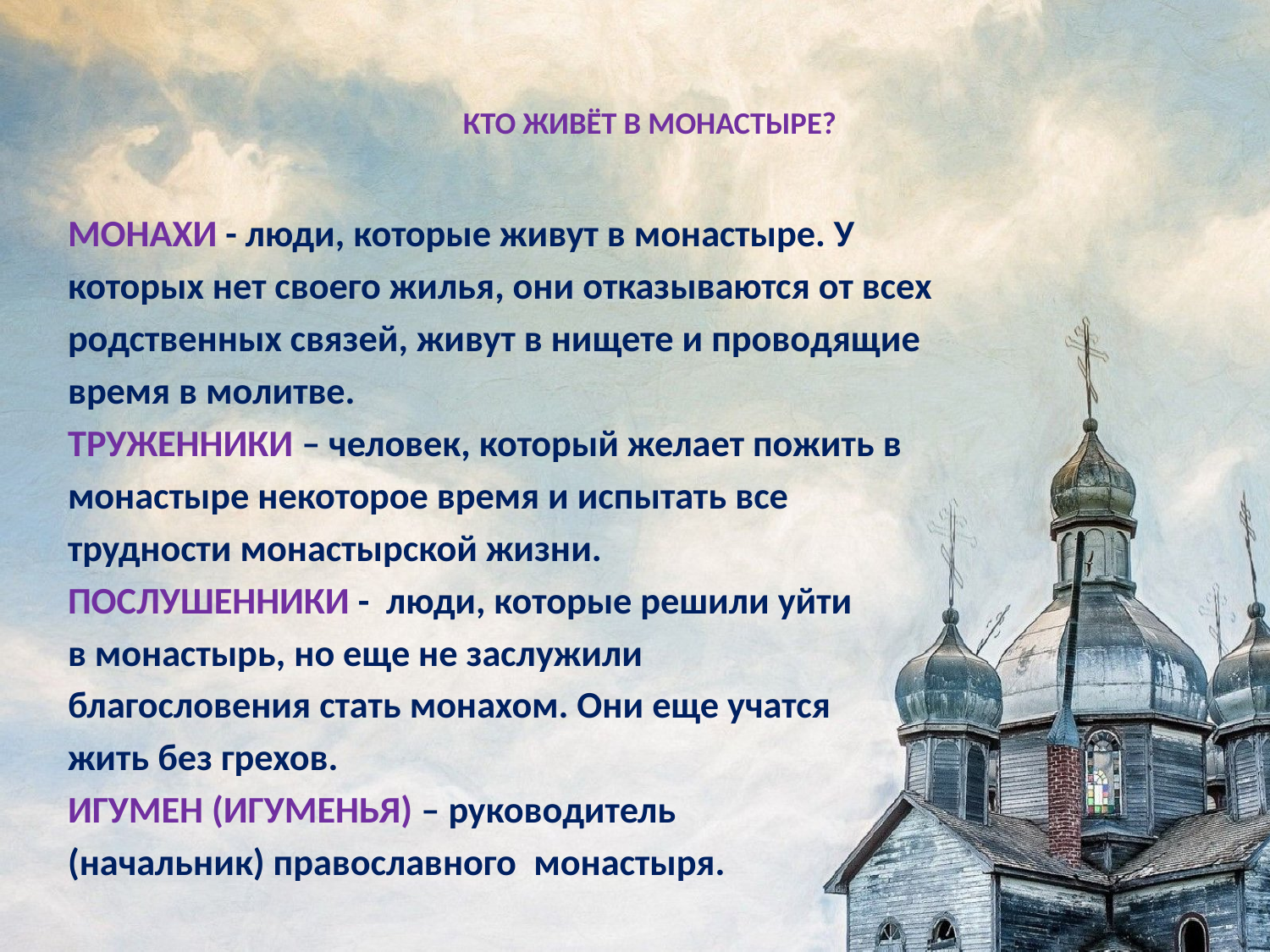

# КТО ЖИВЁТ В МОНАСТЫРЕ?

МОНАХИ - люди, которые живут в монастыре. У
которых нет своего жилья, они отказываются от всех
родственных связей, живут в нищете и проводящие
время в молитве.
ТРУЖЕННИКИ – человек, который желает пожить в
монастыре некоторое время и испытать все
трудности монастырской жизни.
ПОСЛУШЕННИКИ -  люди, которые решили уйти
в монастырь, но еще не заслужили
благословения стать монахом. Они еще учатся
жить без грехов.
ИГУМЕН (ИГУМЕНЬЯ) – руководитель
(начальник) православного  монастыря.